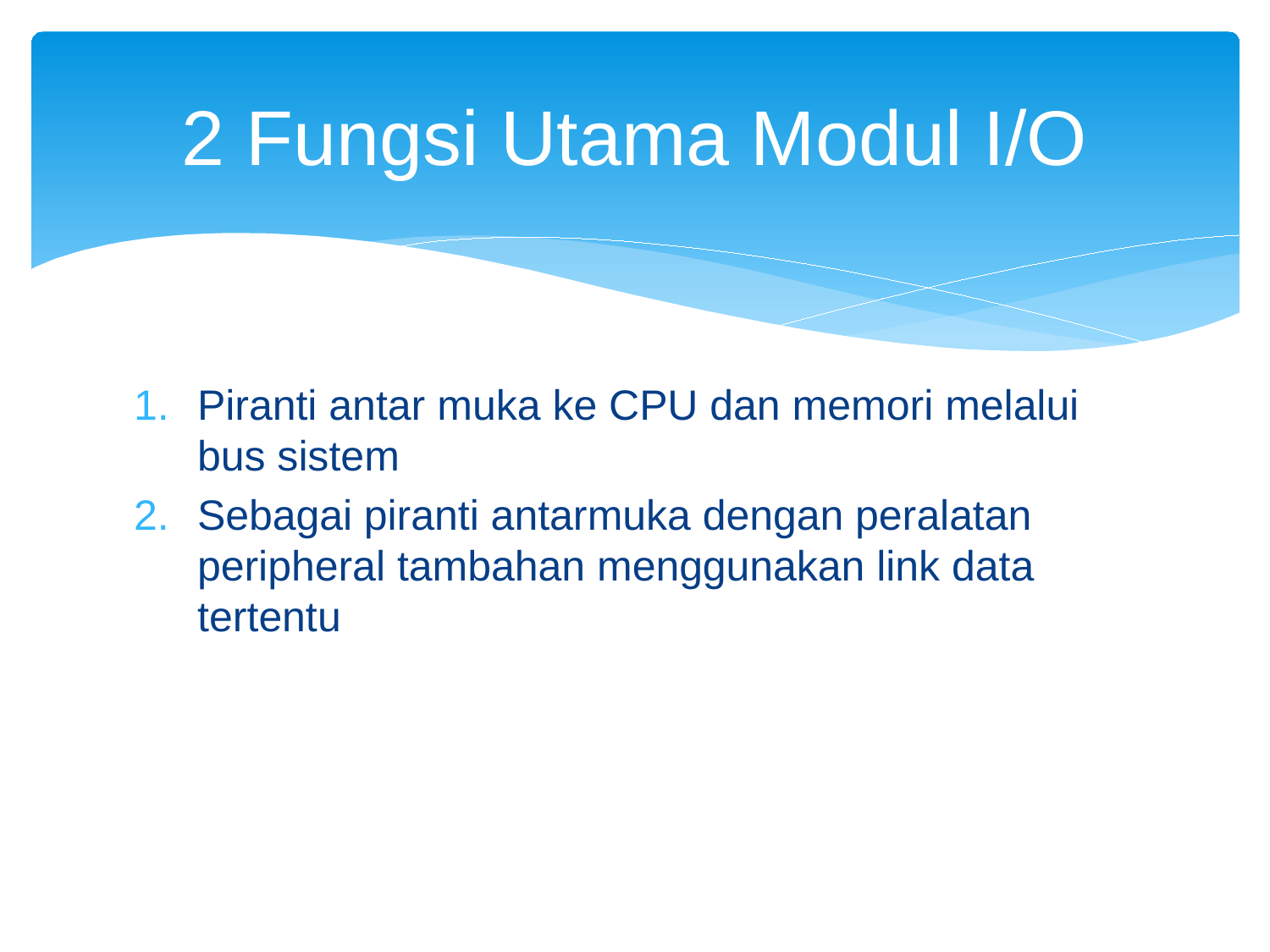

# 2 Fungsi Utama Modul I/O
Piranti antar muka ke CPU dan memori melalui bus sistem
Sebagai piranti antarmuka dengan peralatan peripheral tambahan menggunakan link data tertentu